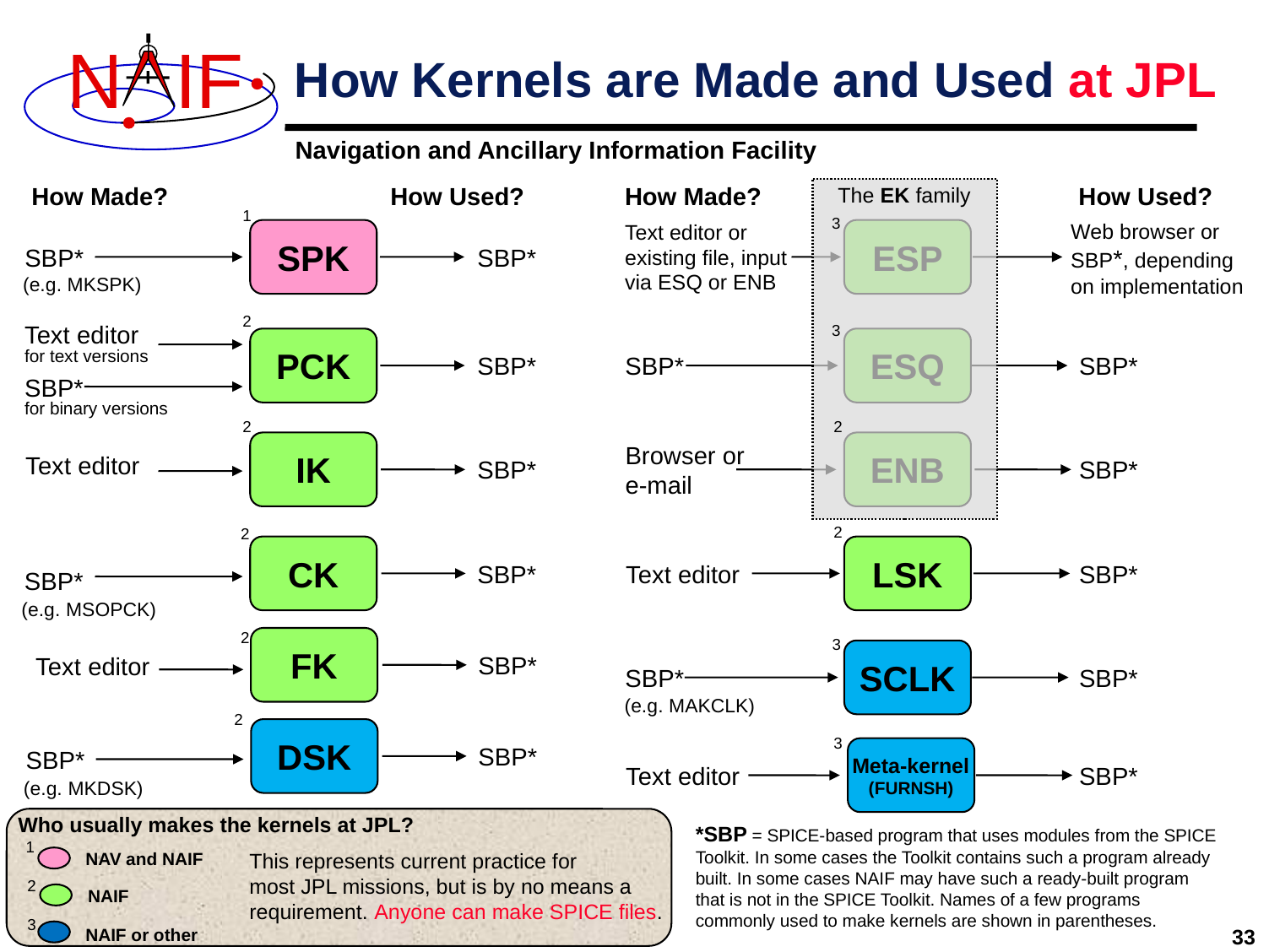

# How Kernels are Made and Used at JPL
How Used?
How Made?
How Used?
How Made?
The EK family

1
3
Web browser or
SBP*, depending
on implementation
Text editor or
existing file, input
via ESQ or ENB
SPK
ESP
SBP*
SBP*

(e.g. MKSPK)
2
3
Text editor
for text versions
PCK
ESQ

SBP*
SBP*
SBP*

SBP*
for binary versions

2
2
IK
ENB
Browser or
e-mail
Text editor
SBP*
SBP*

2
2
CK
LSK
SBP*
Text editor
SBP*
SBP*

(e.g. MSOPCK)
2
FK
3
SCLK
SBP*
Text editor
SBP*
SBP*

(e.g. MAKCLK)
2
DSK
3
SBP*
SBP*
Meta-kernel
(FURNSH)
Text editor
SBP*

(e.g. MKDSK)

Who usually makes the kernels at JPL?

*SBP = SPICE-based program that uses modules from the SPICE Toolkit. In some cases the Toolkit contains such a program already built. In some cases NAIF may have such a ready-built program that is not in the SPICE Toolkit. Names of a few programs commonly used to make kernels are shown in parentheses.
1
This represents current practice for
most JPL missions, but is by no means a
requirement. Anyone can make SPICE files.
NAV and NAIF

2
NAIF

3
NAIF or other
Introduction to Kernels
33